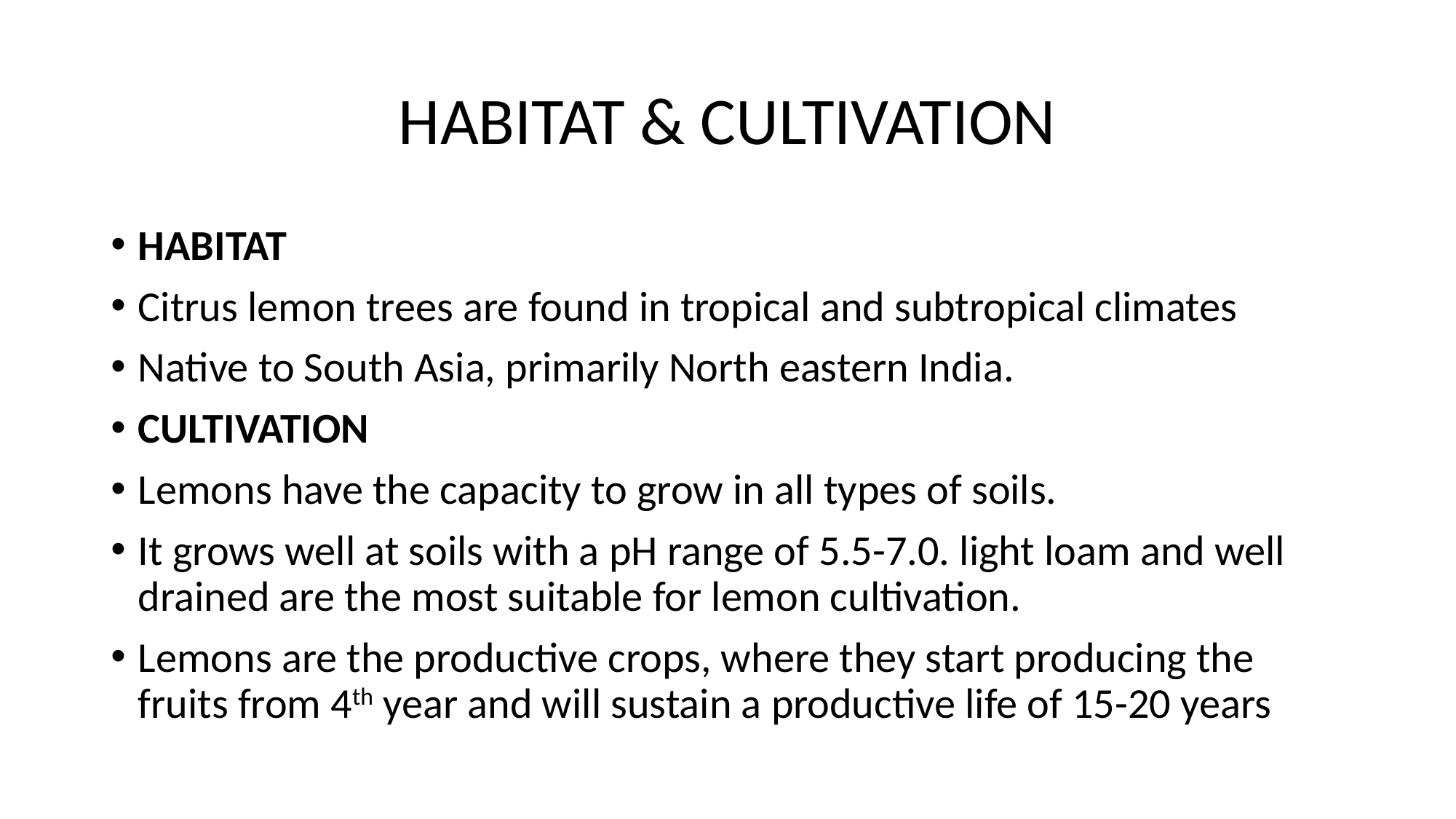

# HABITAT & CULTIVATION
HABITAT
Citrus lemon trees are found in tropical and subtropical climates
Native to South Asia, primarily North eastern India.
CULTIVATION
Lemons have the capacity to grow in all types of soils.
It grows well at soils with a pH range of 5.5-7.0. light loam and well drained are the most suitable for lemon cultivation.
Lemons are the productive crops, where they start producing the fruits from 4th year and will sustain a productive life of 15-20 years